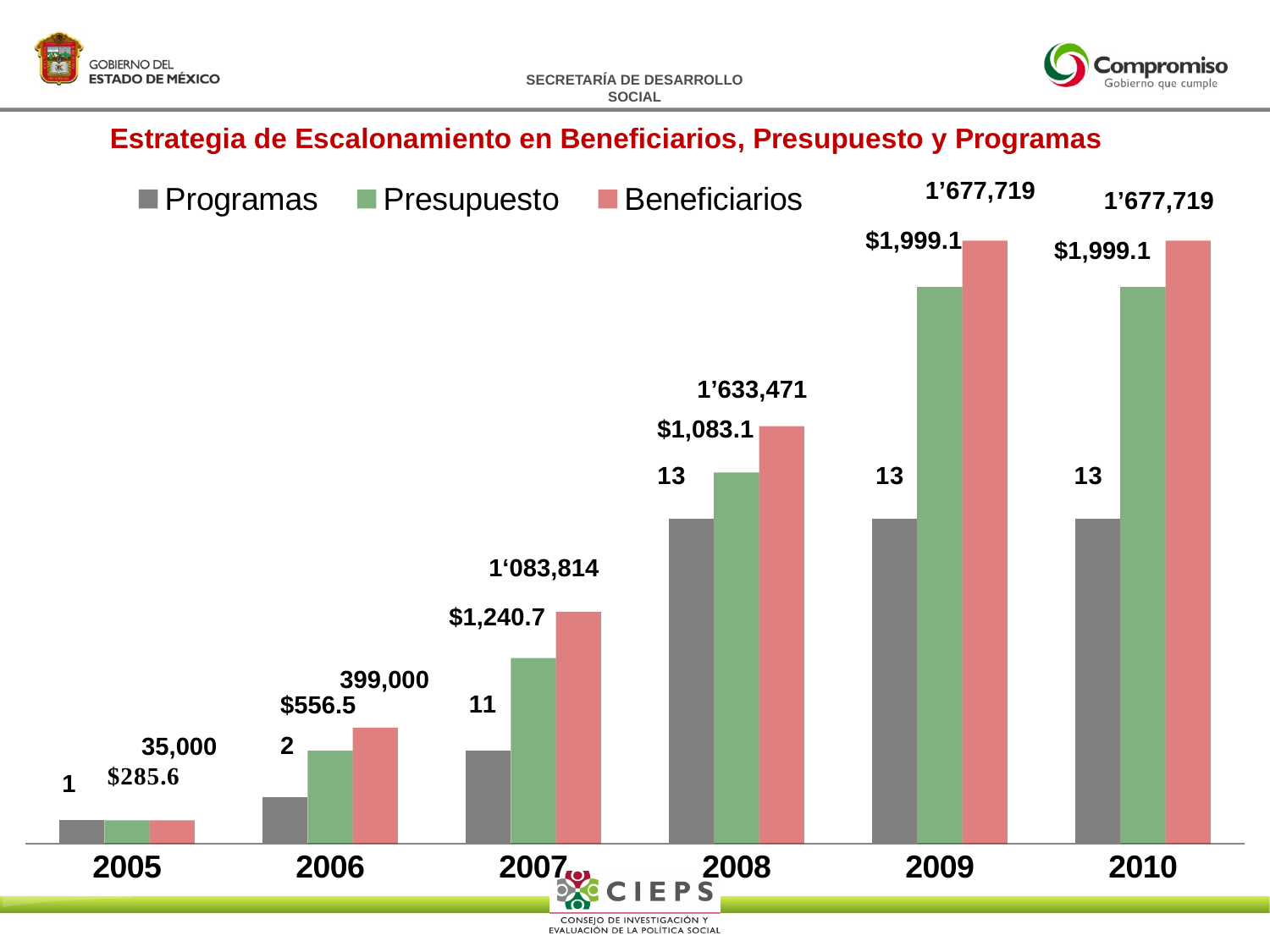

### Chart: Estrategia de Escalonamiento en Beneficiarios, Presupuesto y Programas

| Category | Programas | Presupuesto | Beneficiarios |
|---|---|---|---|
| 2005 | 1.0 | 1.0 | 1.0 |
| 2006 | 2.0 | 4.0 | 5.0 |
| 2007 | 4.0 | 8.0 | 10.0 |
| 2008 | 14.0 | 16.0 | 18.0 |
| 2009 | 14.0 | 24.0 | 26.0 |
| 2010 | 14.0 | 24.0 | 26.0 |
1’677,719
1’677,719
$1,999.1
$1,999.1
1’633,471
$1,083.1
1‘083,814
$1,240.7
399,000
$556.5
35,000
2